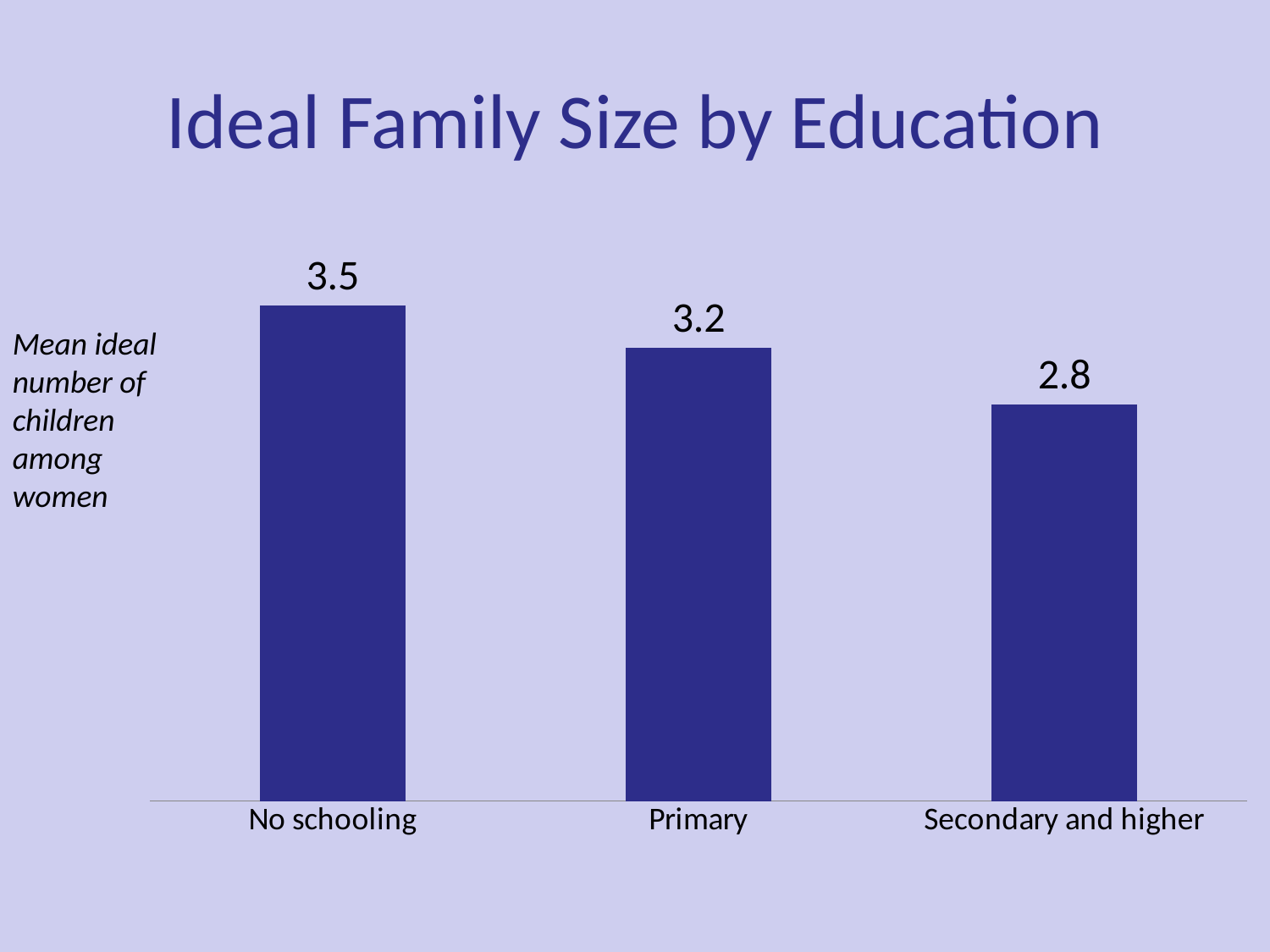

# Ideal Family Size by Education

### Chart

| Category | Series 1 |
|---|---|
| No schooling | 3.5 |
| Primary | 3.2 |
| Secondary and higher | 2.8 |
Mean ideal number of children among women